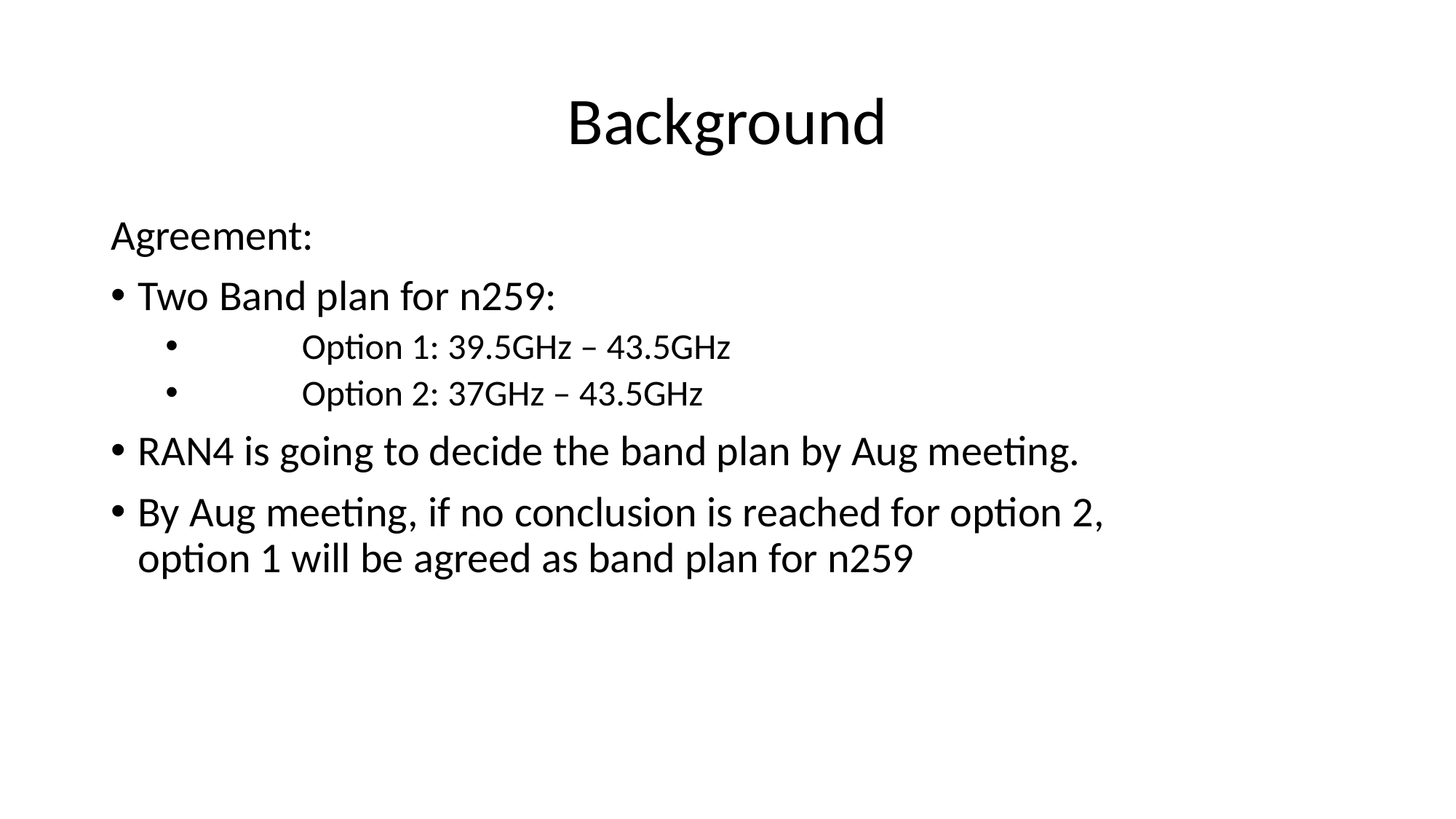

# Background
Agreement:
Two Band plan for n259:
	Option 1: 39.5GHz – 43.5GHz
	Option 2: 37GHz – 43.5GHz
RAN4 is going to decide the band plan by Aug meeting.
By Aug meeting, if no conclusion is reached for option 2, option 1 will be agreed as band plan for n259